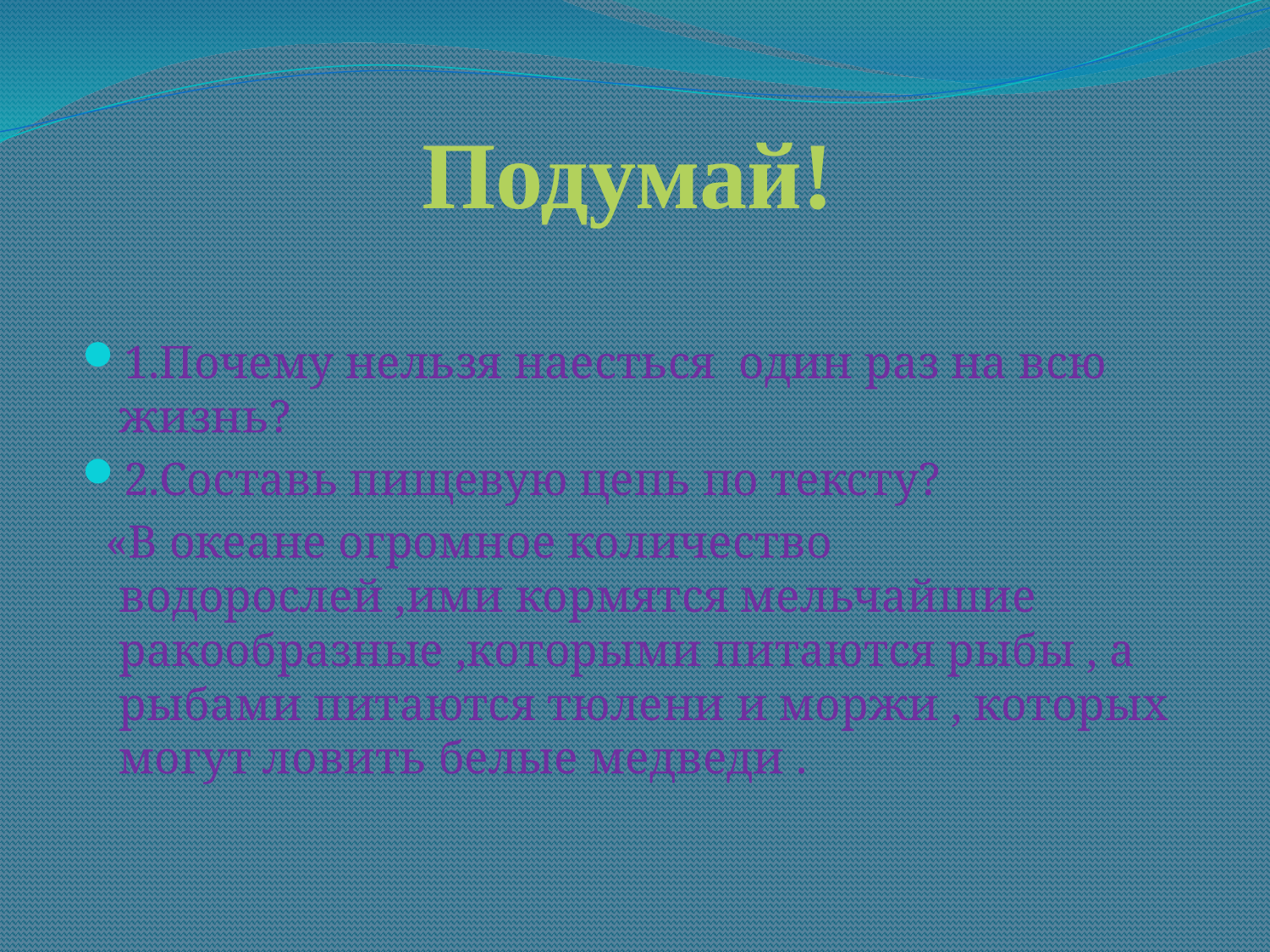

# Подумай!
1.Почему нельзя наесться  один раз на всю жизнь?
2.Составь пищевую цепь по тексту?
  «В океане огромное количество водорослей ,ими кормятся мельчайшие ракообразные ,которыми питаются рыбы , а рыбами питаются тюлени и моржи , которых могут ловить белые медведи .